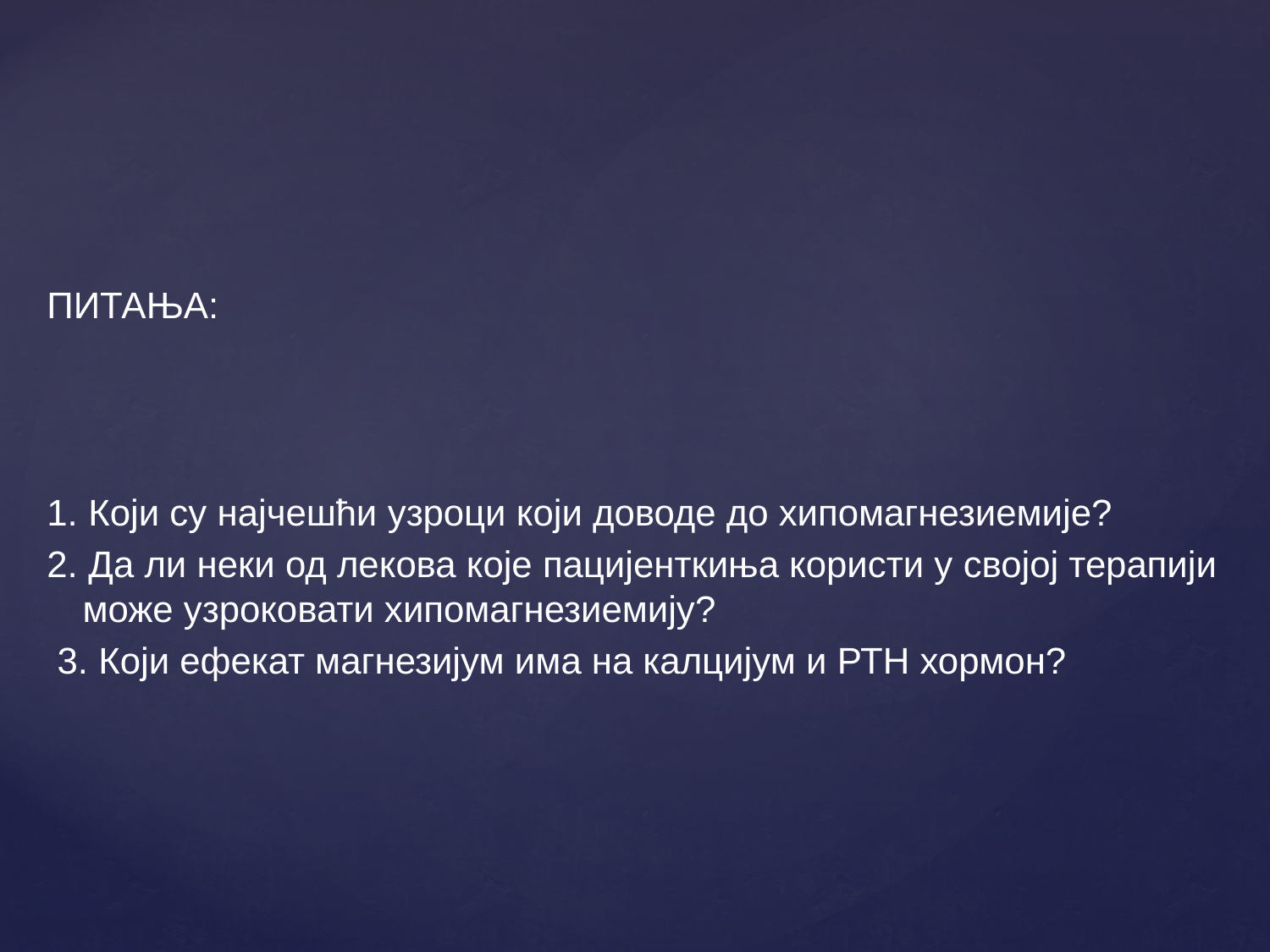

ПИТАЊА:

1. Који су најчешћи узроци који доводе до хипомагнезиемије?
2. Да ли неки од лекова које пацијенткиња користи у својој терапији може узроковати хипомагнезиемију?
 3. Који ефекат магнезијум има на калцијум и РТН хормон?